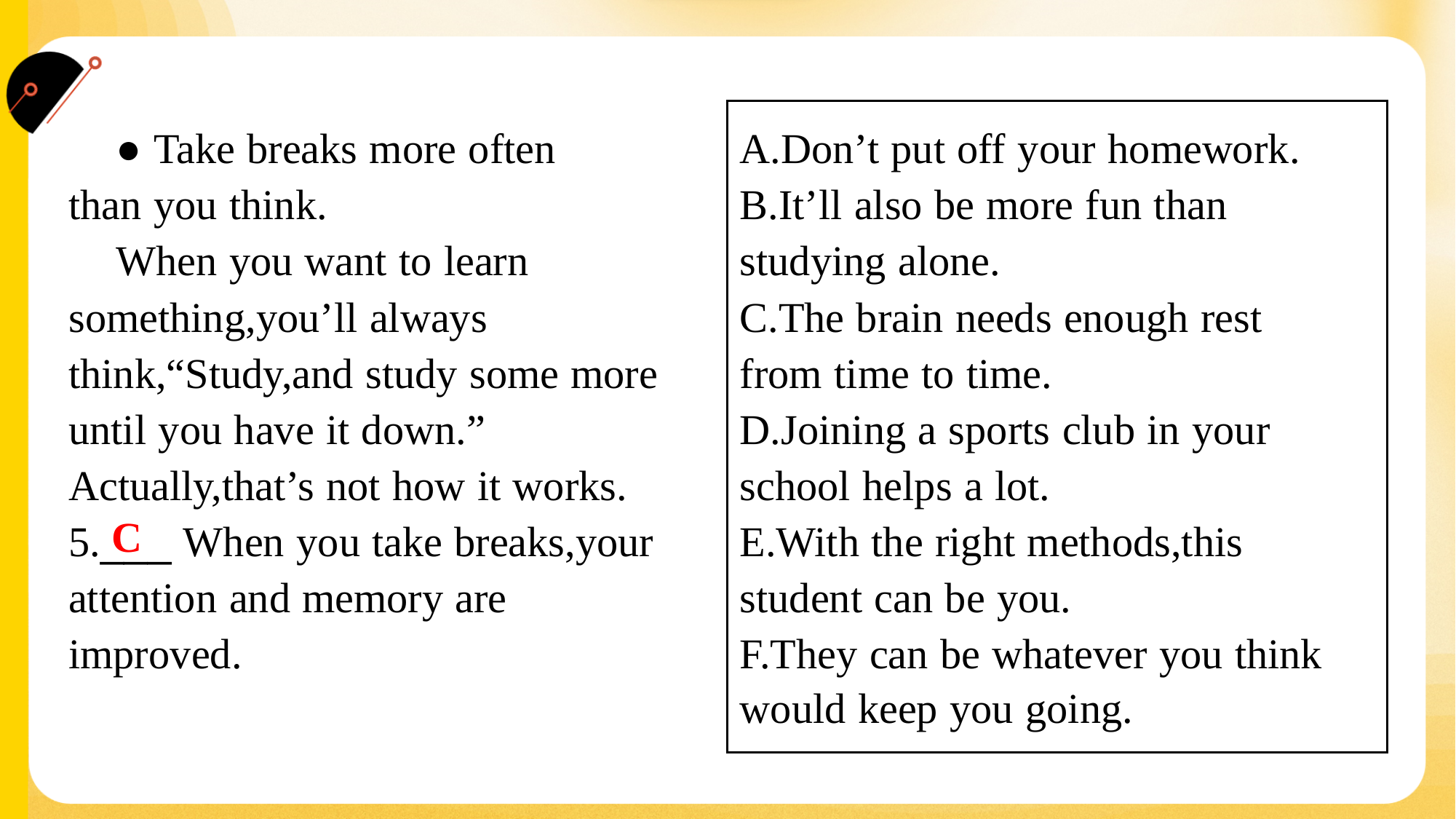

A.Don’t put off your homework.
B.It’ll also be more fun than
studying alone.
C.The brain needs enough rest
from time to time.
D.Joining a sports club in your
school helps a lot.
E.With the right methods,this
student can be you.
F.They can be whatever you think
would keep you going.
    ● Take breaks more often
than you think.
    When you want to learn
something,you’ll always
think,“Study,and study some more
until you have it down.”
Actually,that’s not how it works.
5.___ When you take breaks,your
attention and memory are
improved.

C